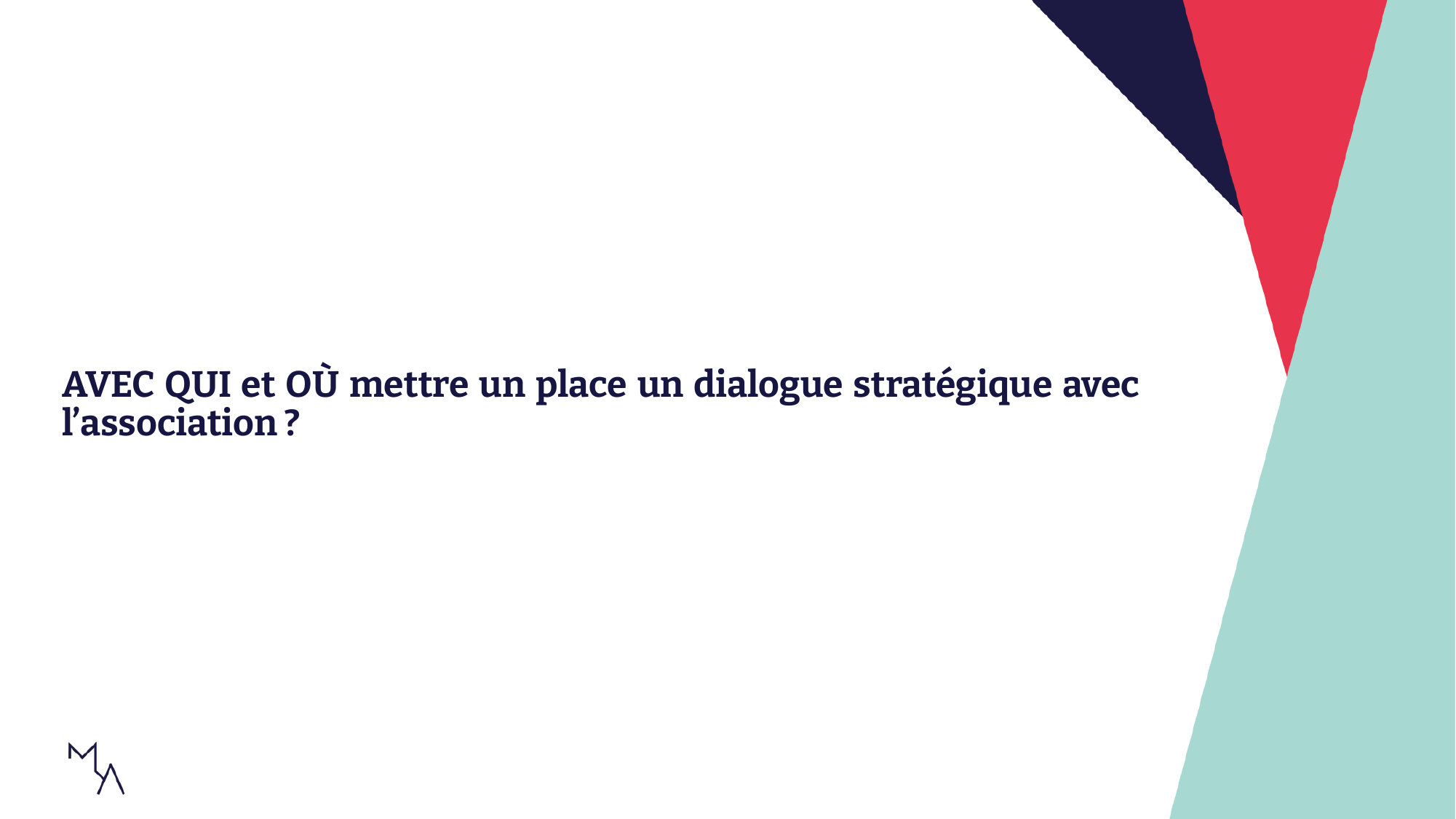

AVEC QUI et OÙ mettre un place un dialogue stratégique avec l’association ?